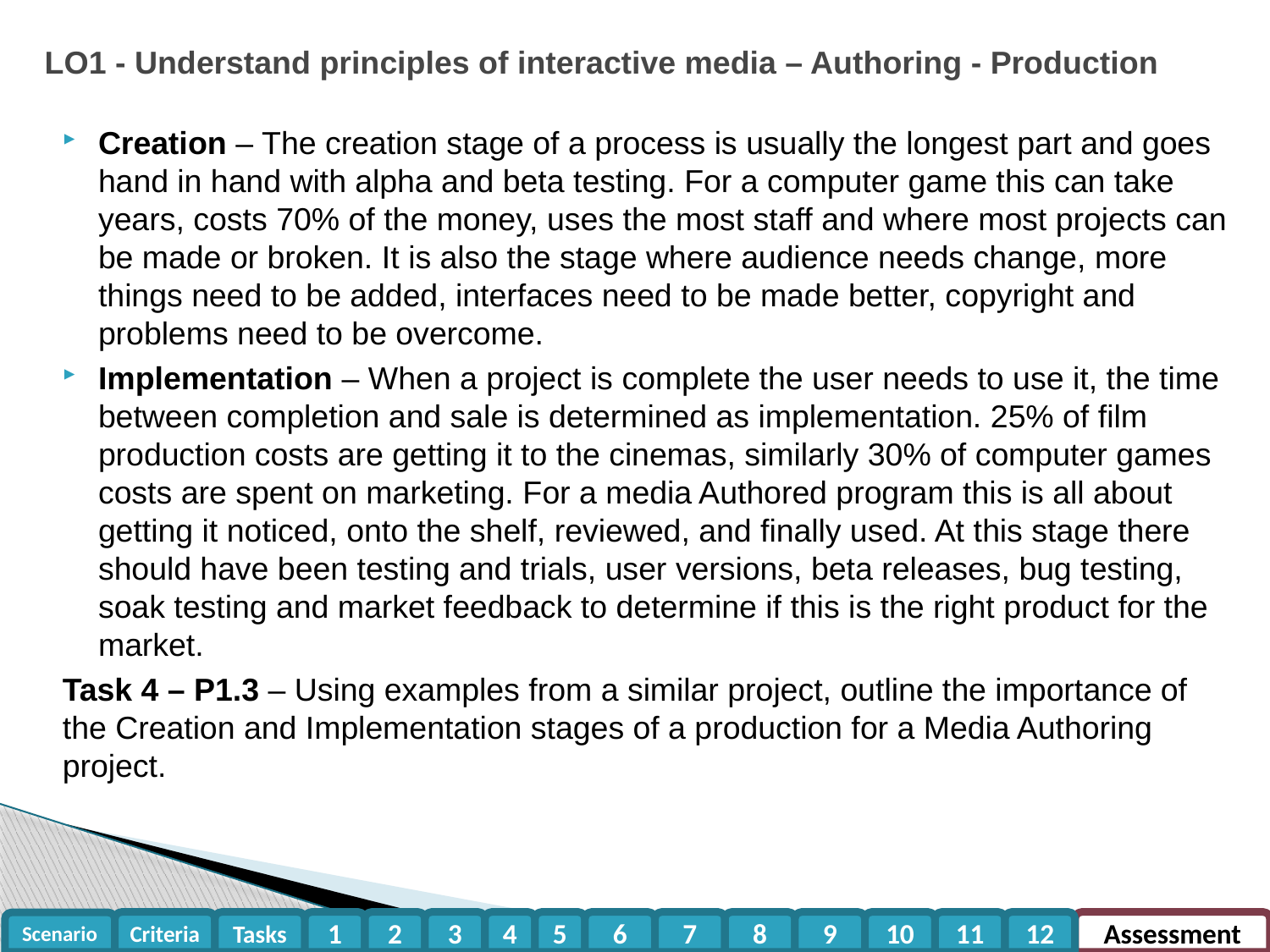

# LO1 - Understand principles of interactive media – Authoring - Production
Creation – The creation stage of a process is usually the longest part and goes hand in hand with alpha and beta testing. For a computer game this can take years, costs 70% of the money, uses the most staff and where most projects can be made or broken. It is also the stage where audience needs change, more things need to be added, interfaces need to be made better, copyright and problems need to be overcome.
Implementation – When a project is complete the user needs to use it, the time between completion and sale is determined as implementation. 25% of film production costs are getting it to the cinemas, similarly 30% of computer games costs are spent on marketing. For a media Authored program this is all about getting it noticed, onto the shelf, reviewed, and finally used. At this stage there should have been testing and trials, user versions, beta releases, bug testing, soak testing and market feedback to determine if this is the right product for the market.
Task 4 – P1.3 – Using examples from a similar project, outline the importance of the Creation and Implementation stages of a production for a Media Authoring project.